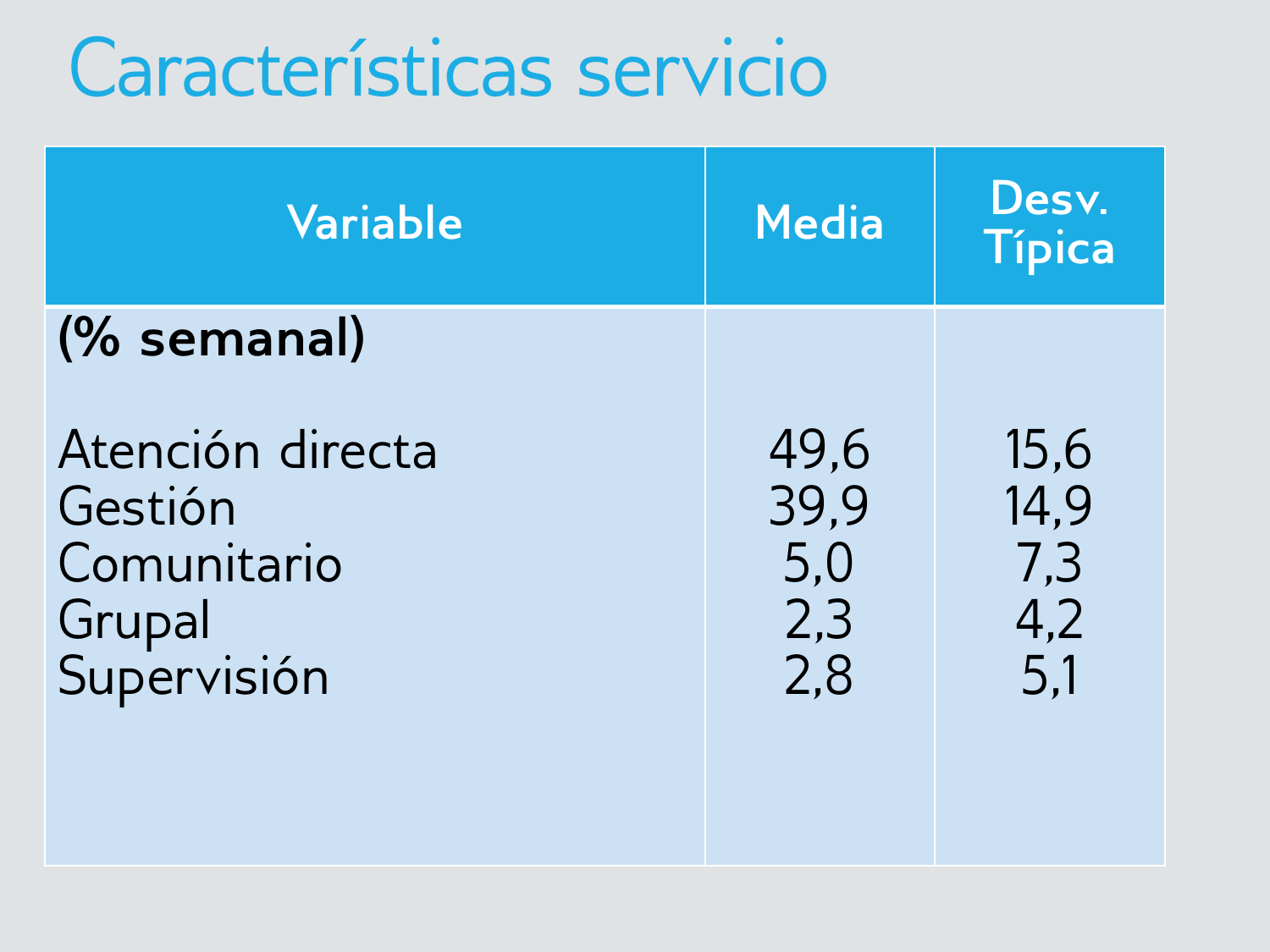

Características servicio
| Variable | Media | Desv. Típica |
| --- | --- | --- |
| (% semanal) Atención directa Gestión Comunitario Grupal Supervisión | 49,6 39,9 5,0 2,3 2,8 | 15,6 14,9 7,3 4,2 5,1 |